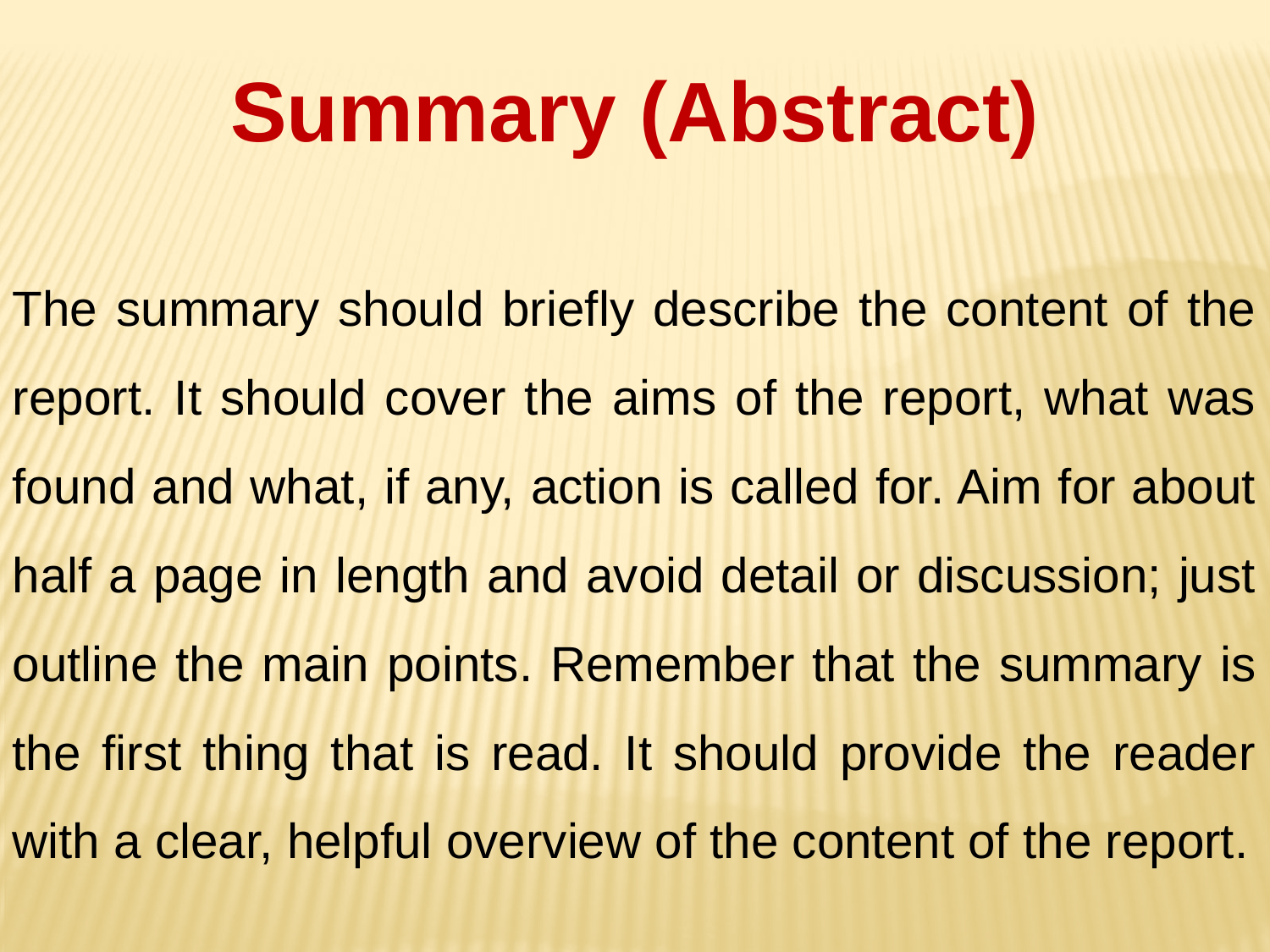

Summary (Abstract)

The summary should briefly describe the content of the report. It should cover the aims of the report, what was found and what, if any, action is called for. Aim for about half a page in length and avoid detail or discussion; just outline the main points. Remember that the summary is the first thing that is read. It should provide the reader with a clear, helpful overview of the content of the report.